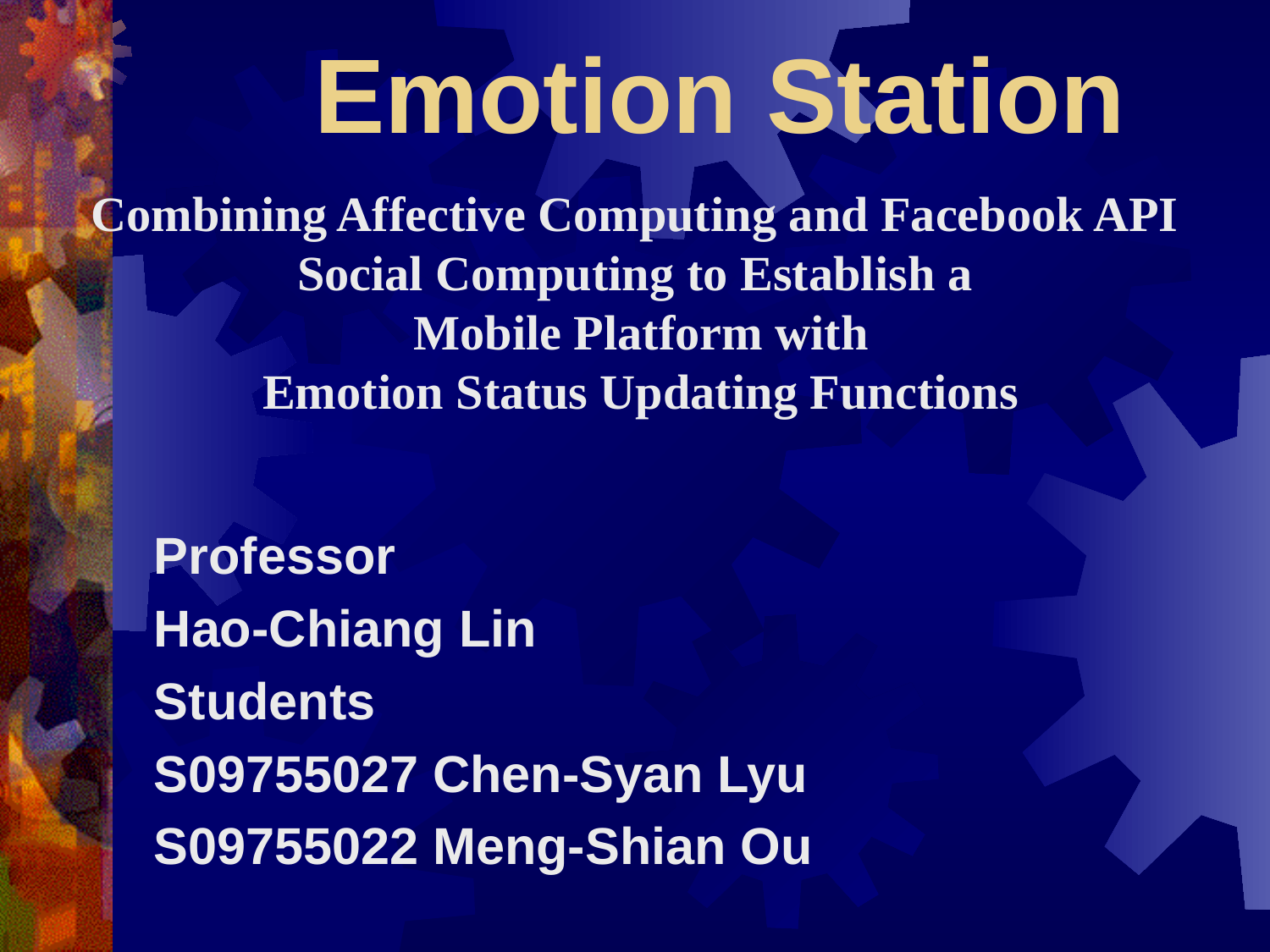

# Emotion Station
Combining Affective Computing and Facebook API Social Computing to Establish a
 Mobile Platform with
 Emotion Status Updating Functions
Professor
Hao-Chiang Lin
Students
S09755027 Chen-Syan Lyu
S09755022 Meng-Shian Ou